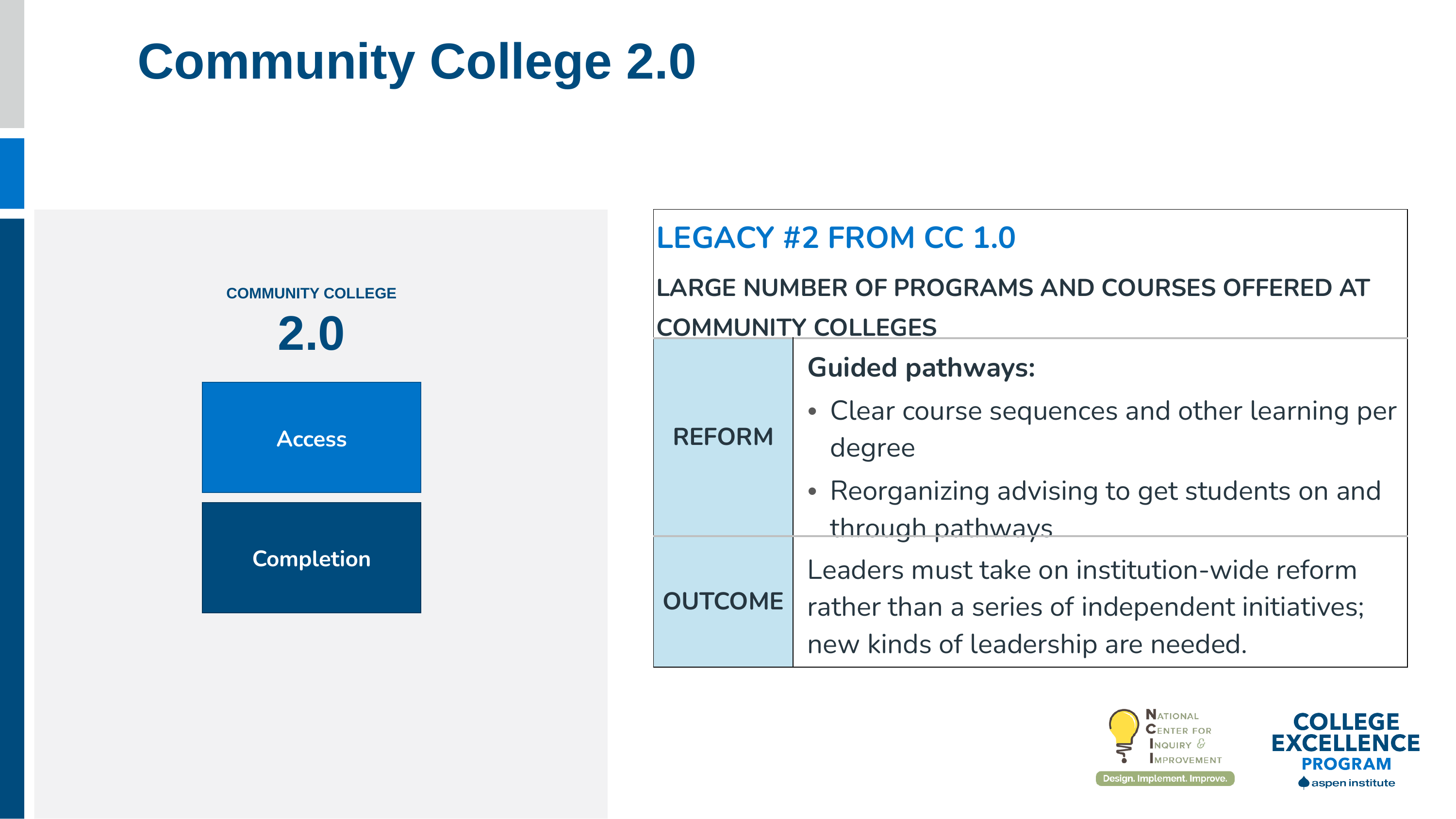

Community College 2.0
| LEGACY #2 FROM CC 1.0 LARGE NUMBER OF PROGRAMS AND COURSES OFFERED AT COMMUNITY COLLEGES |  |
| --- | --- |
| REFORM | Guided pathways: Clear course sequences and other learning per degree Reorganizing advising to get students on and through pathways |
| OUTCOME | Leaders must take on institution-wide reform rather than a series of independent initiatives; new kinds of leadership are needed. |

COMMUNITY COLLEGE
2.0
Access
|  |
| --- |
Completion